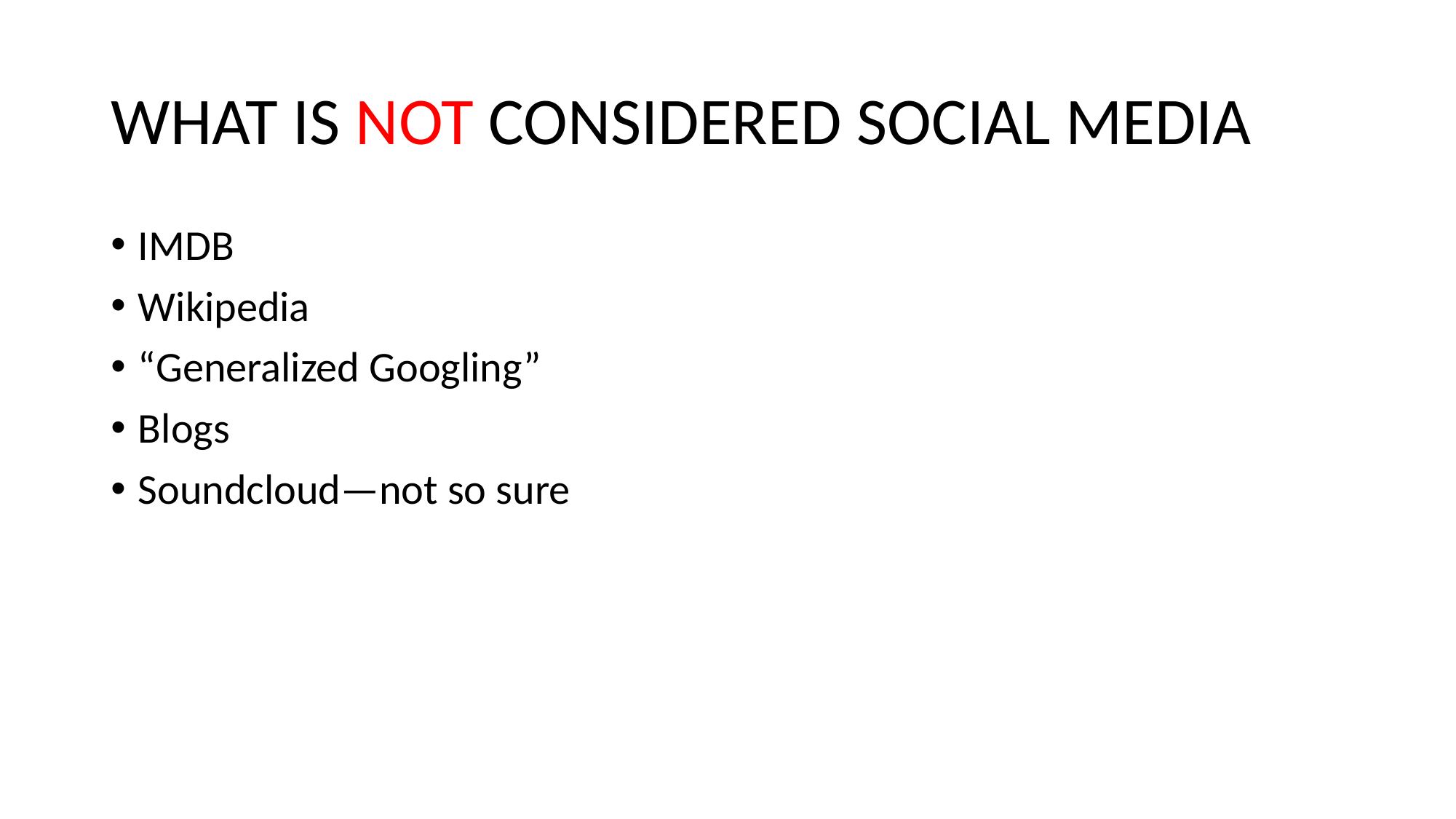

# WHAT IS NOT CONSIDERED SOCIAL MEDIA
IMDB
Wikipedia
“Generalized Googling”
Blogs
Soundcloud—not so sure